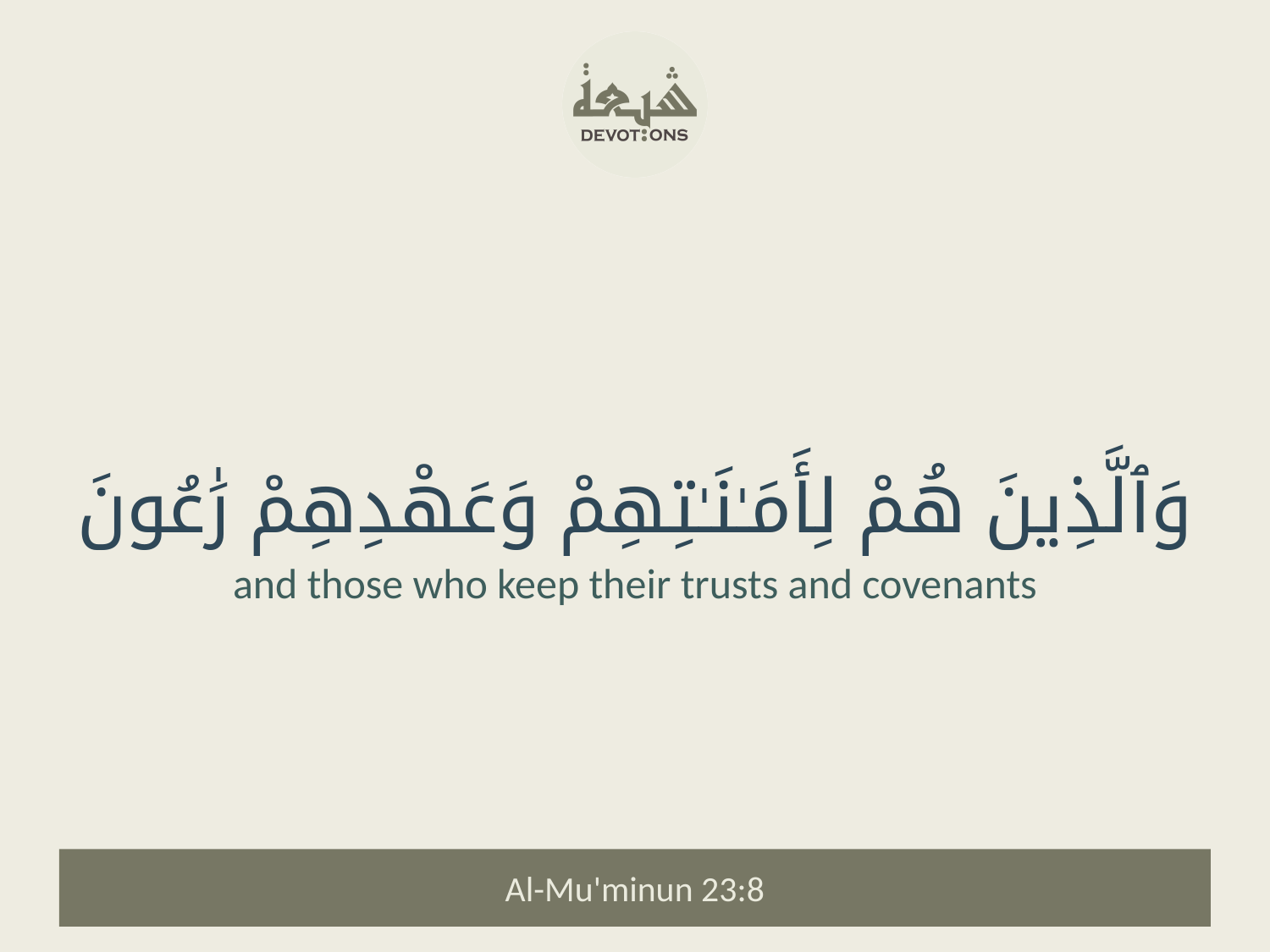

وَٱلَّذِينَ هُمْ لِأَمَـٰنَـٰتِهِمْ وَعَهْدِهِمْ رَٰعُونَ
and those who keep their trusts and covenants
Al-Mu'minun 23:8